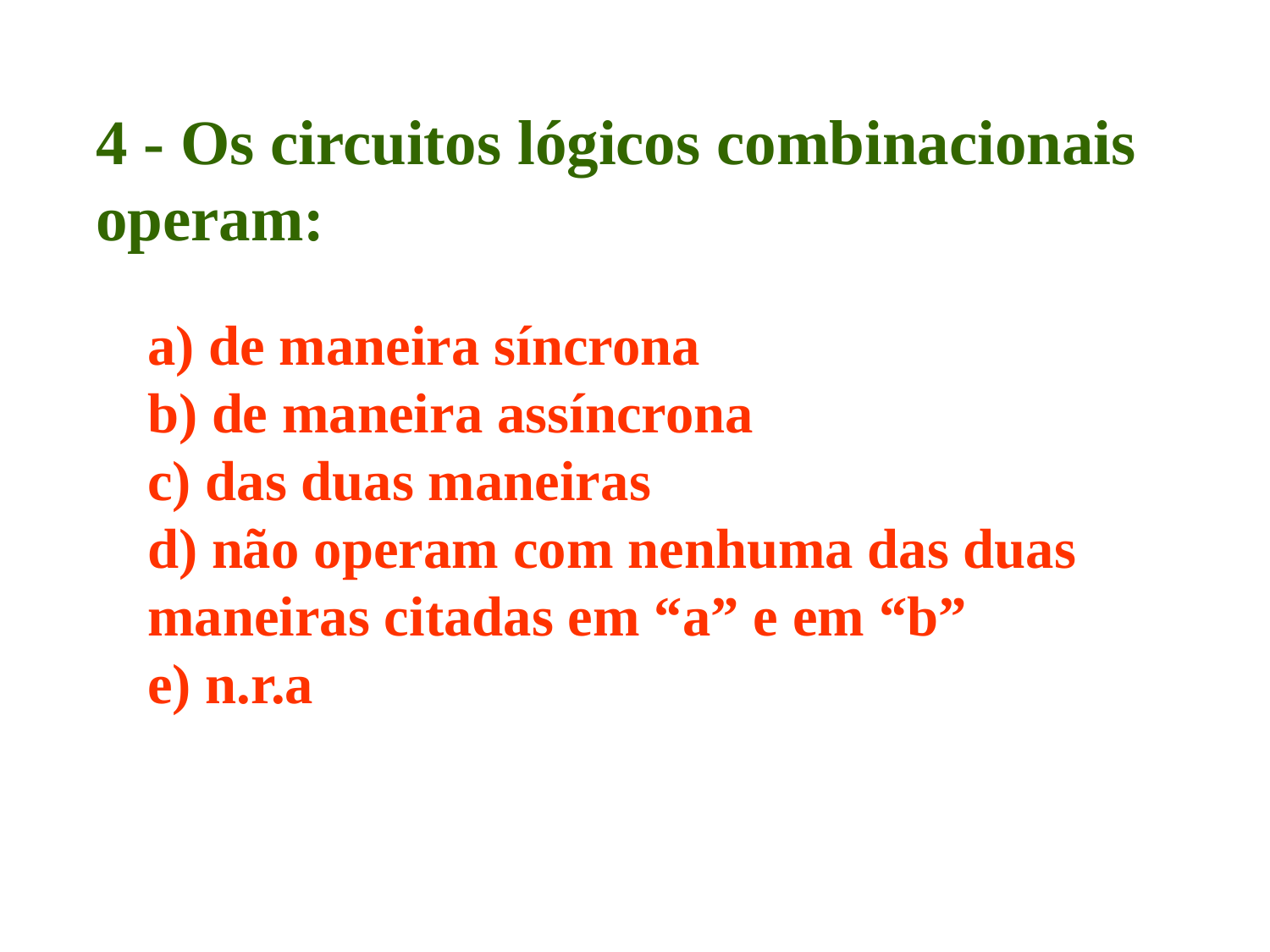

4 - Os circuitos lógicos combinacionais
operam:
a) de maneira síncrona
b) de maneira assíncrona
c) das duas maneiras
d) não operam com nenhuma das duas
maneiras citadas em “a” e em “b”
e) n.r.a